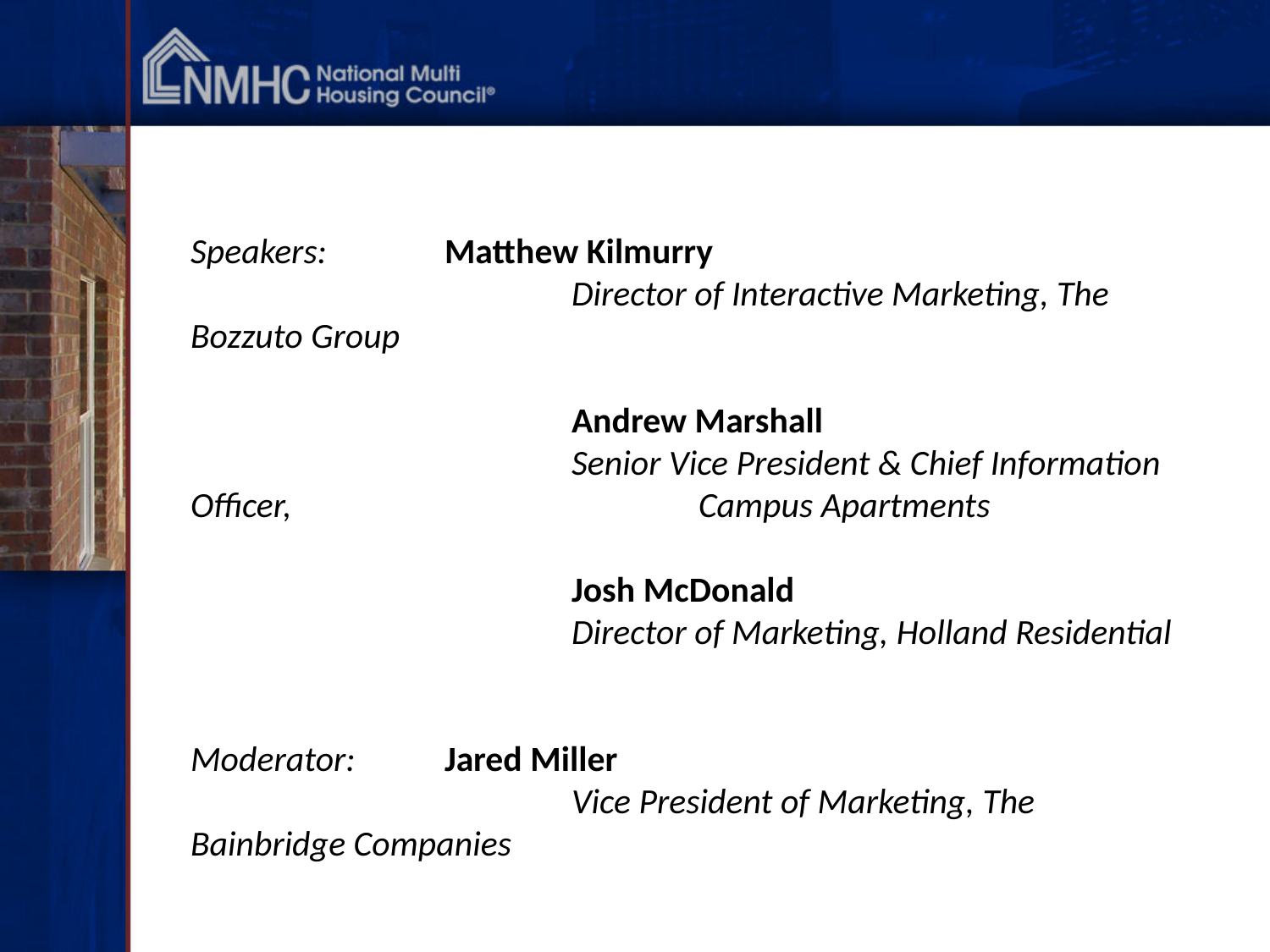

Speakers:	Matthew Kilmurry
			Director of Interactive Marketing, The Bozzuto Group

			Andrew Marshall
			Senior Vice President & Chief Information Officer, 				Campus Apartments

			Josh McDonald
			Director of Marketing, Holland Residential

Moderator: 	Jared Miller
			Vice President of Marketing, The Bainbridge Companies